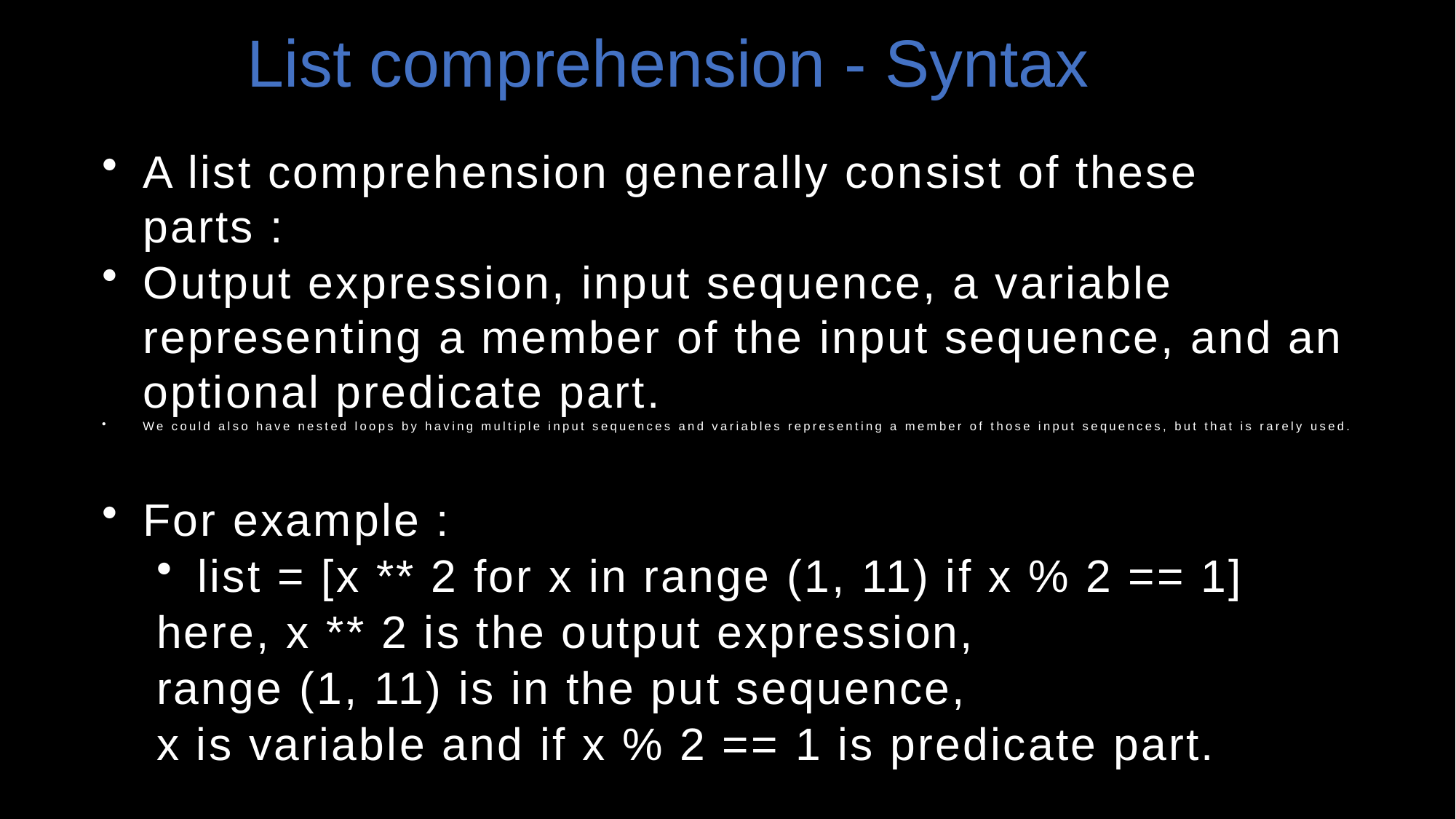

# List comprehension - Syntax
A list comprehension generally consist of these parts :
Output expression, input sequence, a variable representing a member of the input sequence, and an optional predicate part.
We could also have nested loops by having multiple input sequences and variables representing a member of those input sequences, but that is rarely used.

For example :
list = [x ** 2 for x in range (1, 11) if x % 2 == 1]
here, x ** 2 is the output expression,
range (1, 11) is in the put sequence,
x is variable and if x % 2 == 1 is predicate part.